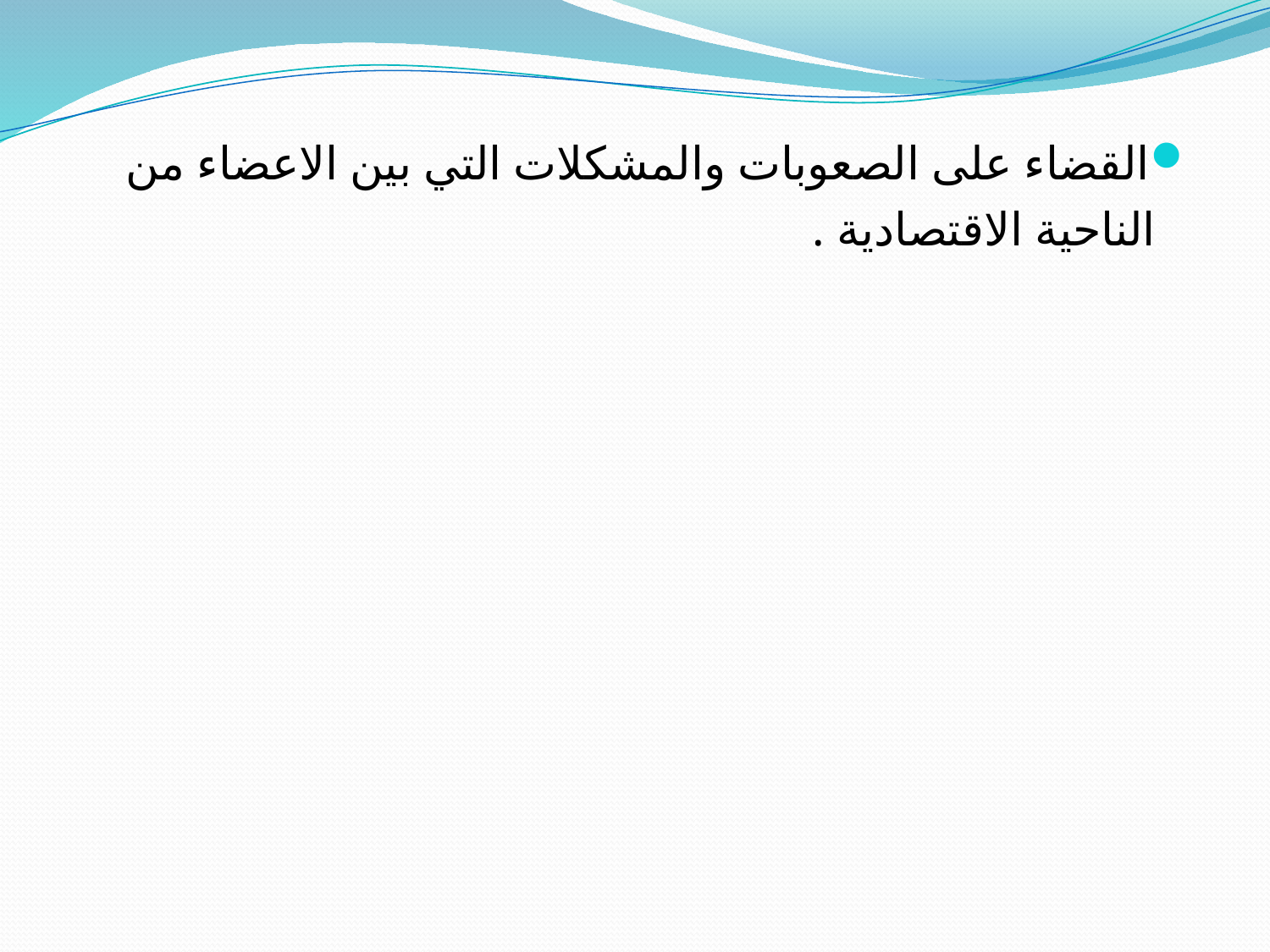

القضاء على الصعوبات والمشكلات التي بين الاعضاء من الناحية الاقتصادية .